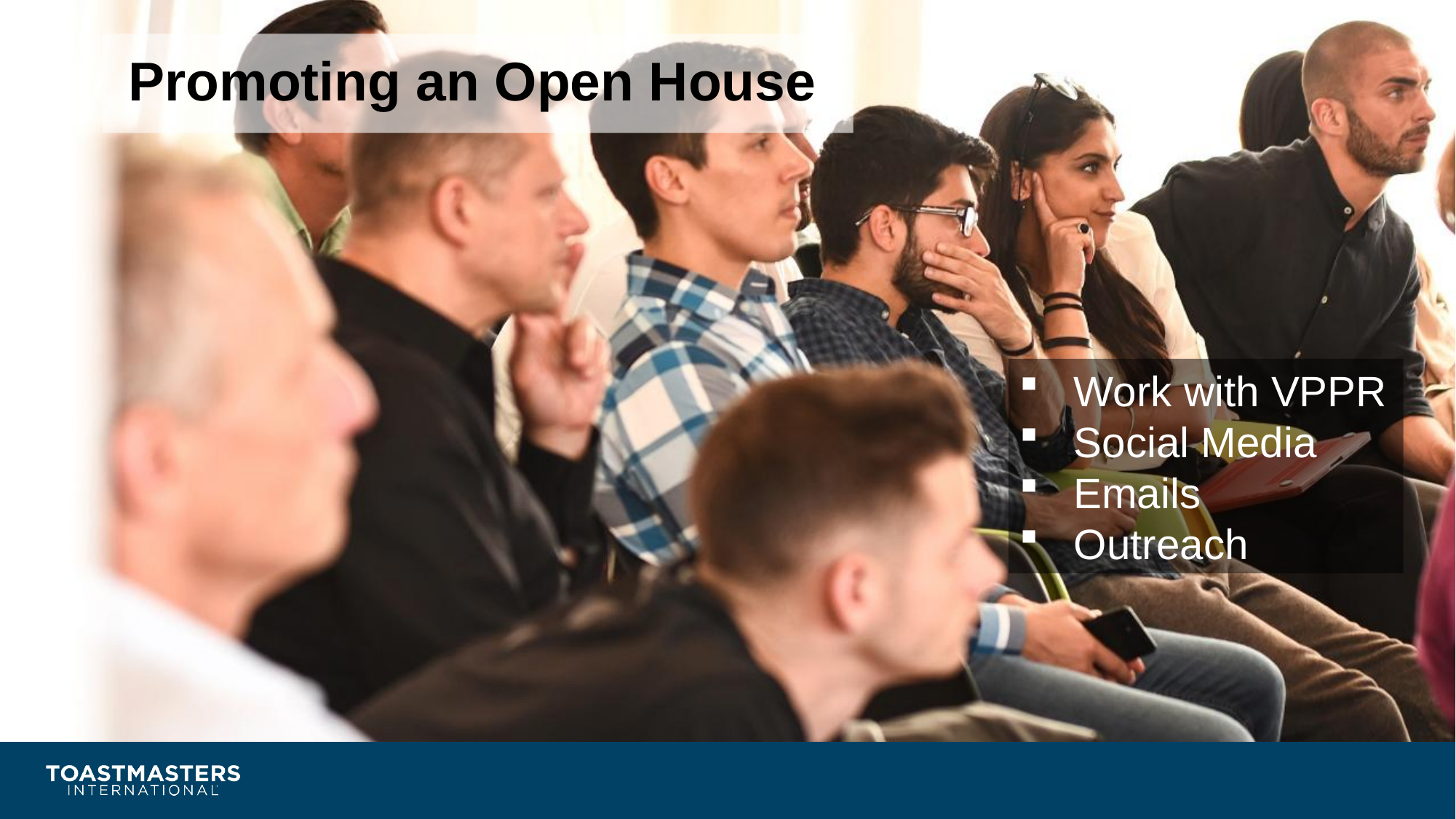

# Promoting an Open House
Work with VPPR
Social Media
Emails
Outreach